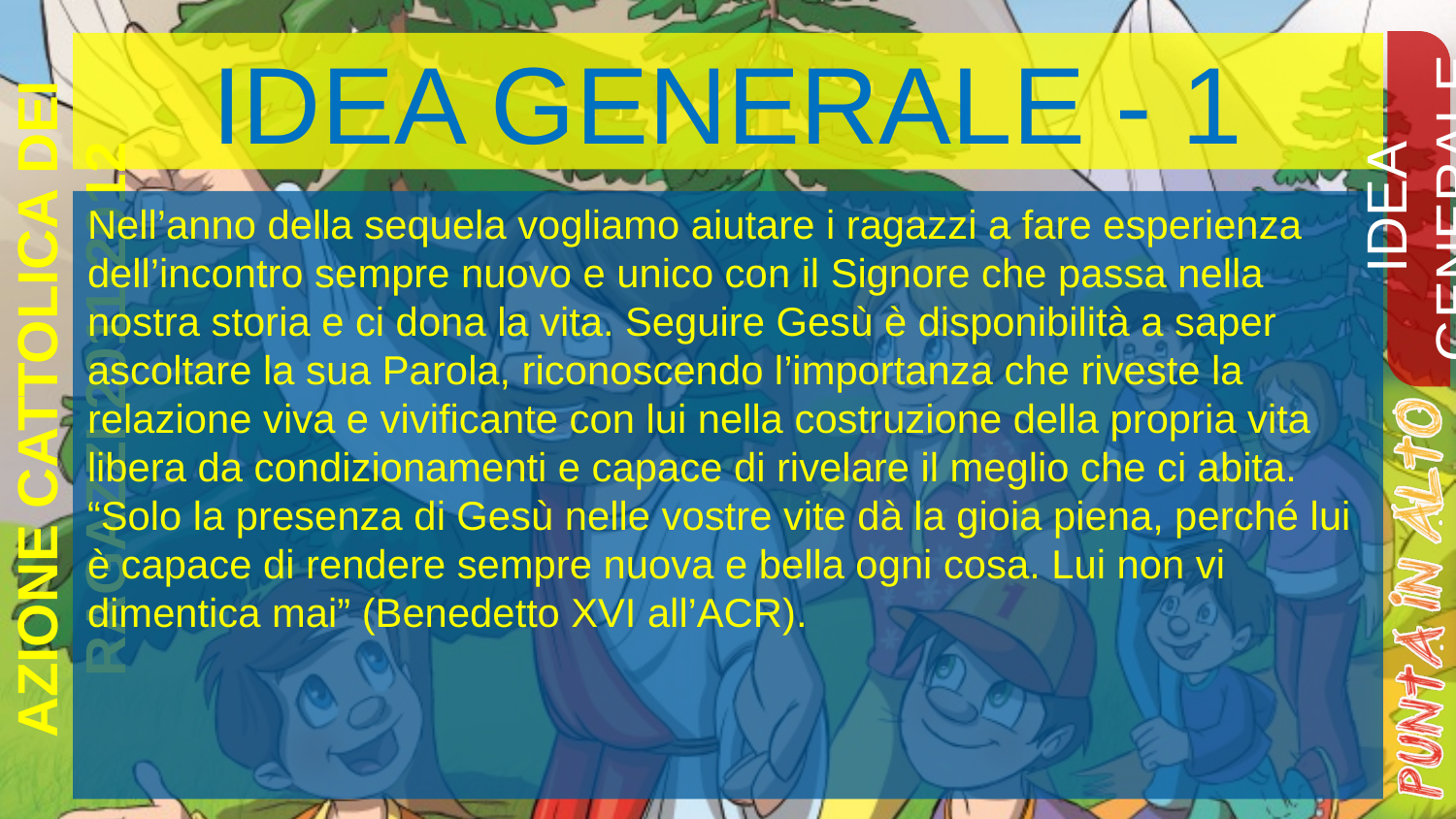

# IDEA GENERALE - 1
IDEA GENERALE
Nell’anno della sequela vogliamo aiutare i ragazzi a fare esperienza dell’incontro sempre nuovo e unico con il Signore che passa nella nostra storia e ci dona la vita. Seguire Gesù è disponibilità a saper ascoltare la sua Parola, riconoscendo l’importanza che riveste la relazione viva e vivificante con lui nella costruzione della propria vita libera da condizionamenti e capace di rivelare il meglio che ci abita. “Solo la presenza di Gesù nelle vostre vite dà la gioia piena, perché lui è capace di rendere sempre nuova e bella ogni cosa. Lui non vi dimentica mai” (Benedetto XVI all’ACR).